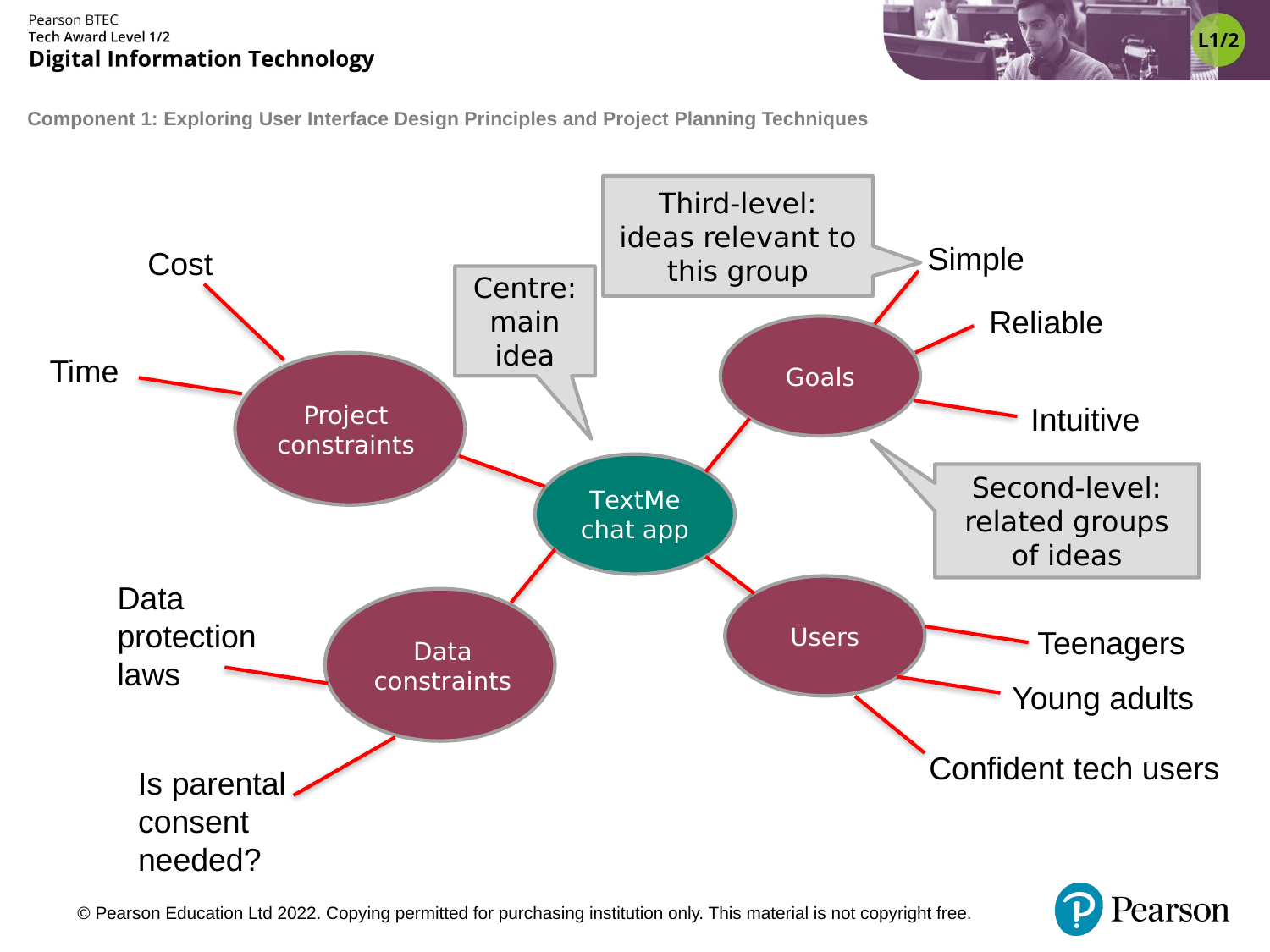

Third-level: ideas relevant to this group
Simple

Cost

Time

Centre: main idea

Reliable

Goals

Project constraints

Intuitive

Second-level: related groups of ideas

TextMe chat app

Data constraints

Users
Data protection laws

Is parental consent needed?
Teenagers

Young adults

Confident tech users